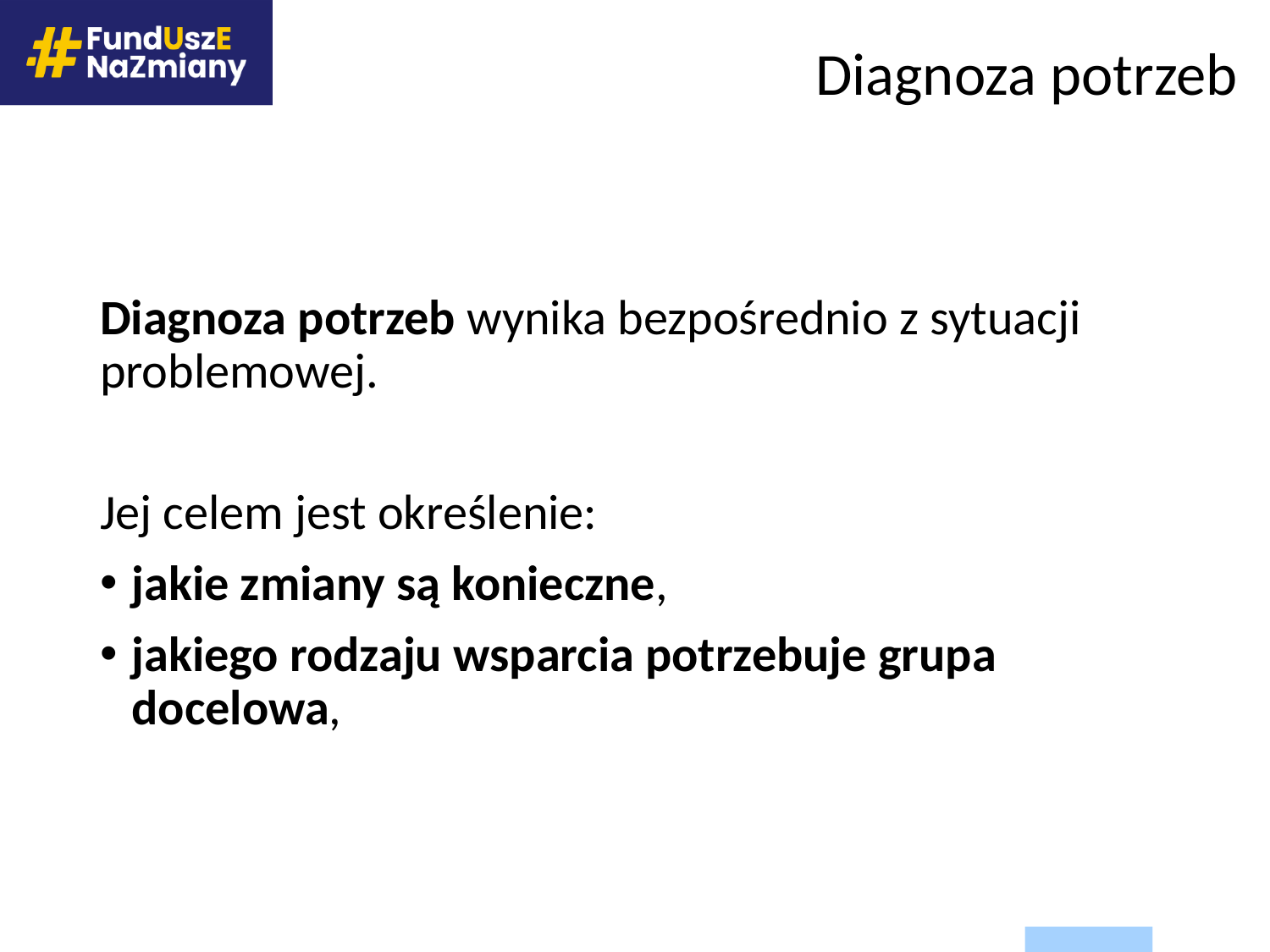

# Diagnoza potrzeb
Diagnoza potrzeb wynika bezpośrednio z sytuacji problemowej.

Jej celem jest określenie:
jakie zmiany są konieczne,
jakiego rodzaju wsparcia potrzebuje grupa docelowa,